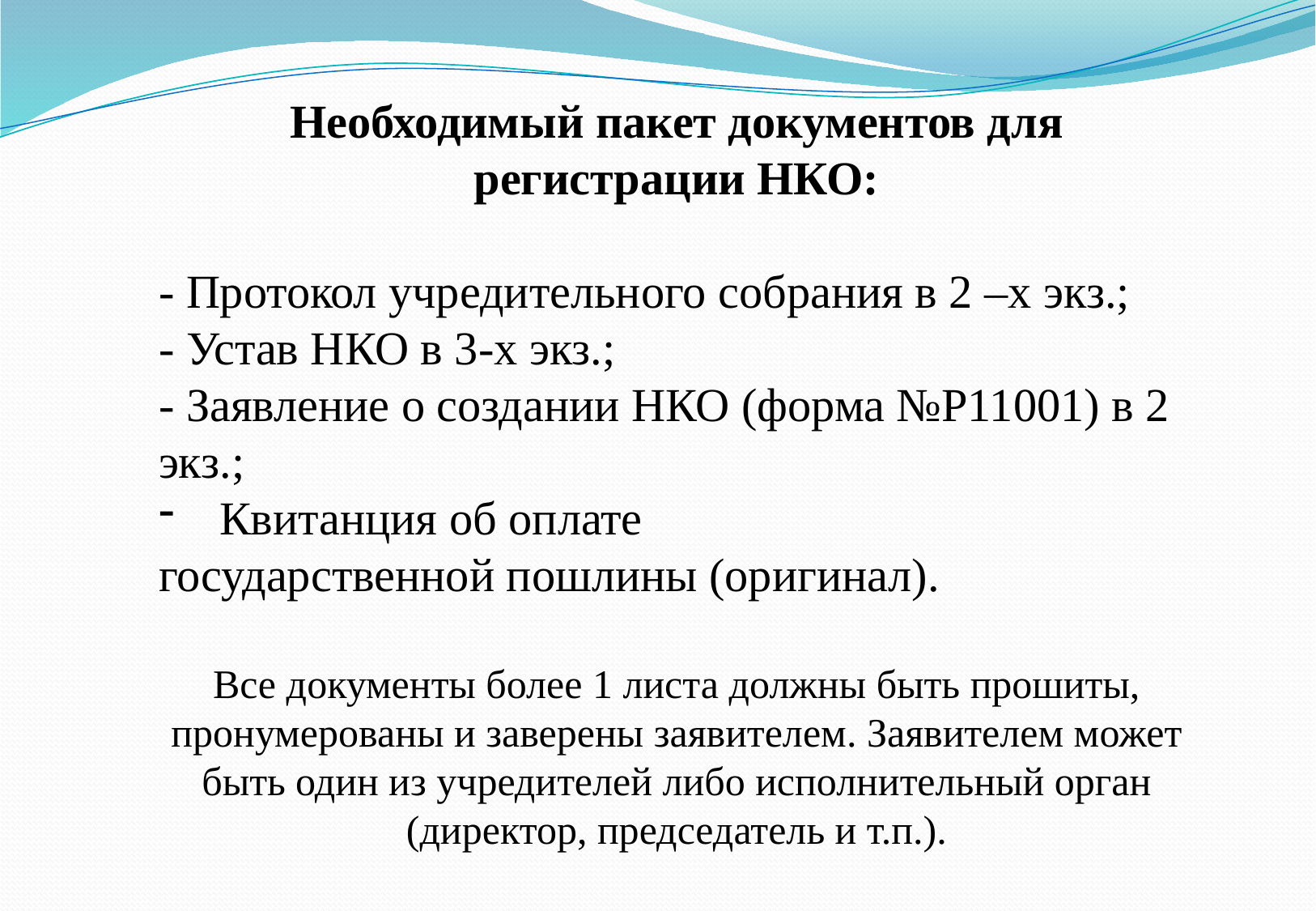

Необходимый пакет документов для регистрации НКО:

- Протокол учредительного собрания в 2 –х экз.;
- Устав НКО в 3-х экз.;
- Заявление о создании НКО (форма №Р11001) в 2 экз.;
Квитанция об оплате
государственной пошлины (оригинал).

Все документы более 1 листа должны быть прошиты, пронумерованы и заверены заявителем. Заявителем может быть один из учредителей либо исполнительный орган (директор, председатель и т.п.).